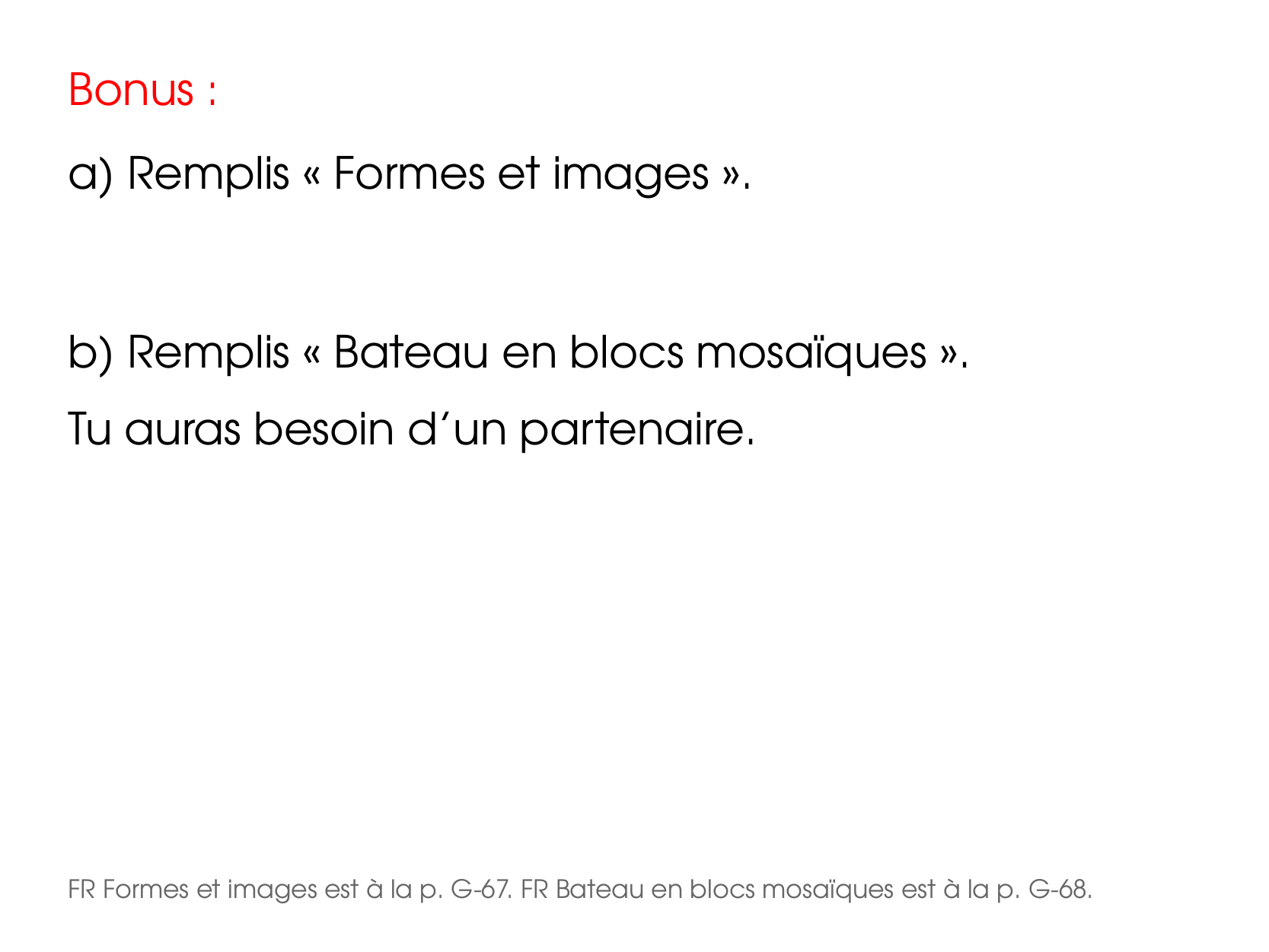

Bonus :
a) Remplis « Formes et images ».
b) Remplis « Bateau en blocs mosaïques ».
Tu auras besoin d’un partenaire.
FR Formes et images est à la p. G-67. FR Bateau en blocs mosaïques est à la p. G-68.